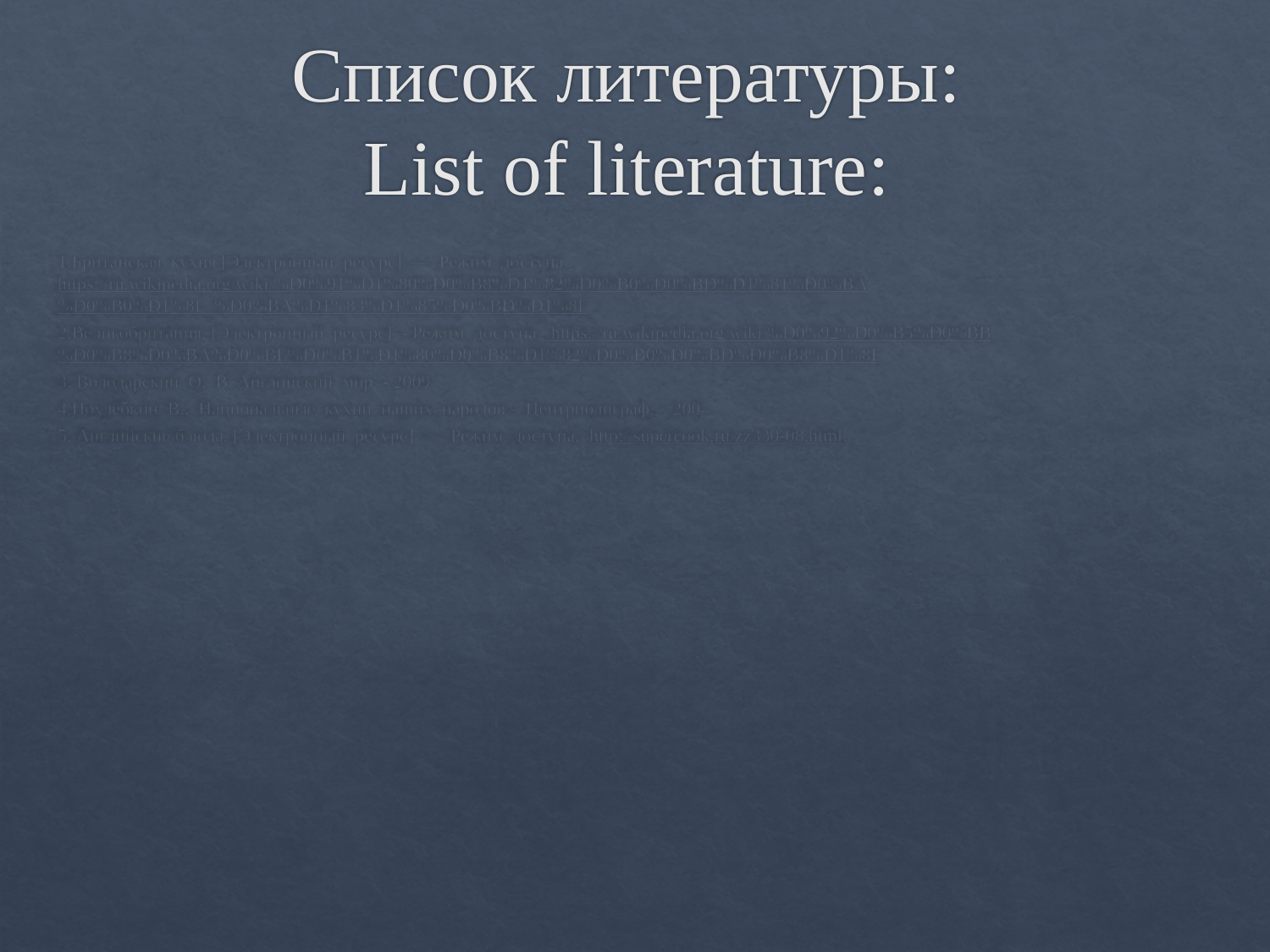

# Список литературы: List of literature:

1.Британская  кухня [Электронный  ресурс]  —  Режим  доступа.  https://ru.wikipedia.org/wiki/%D0%91%D1%80%D0%B8%D1%82%D0%B0%D0%BD%D1%81%D0%BA%D0%B0%D1%8F_%D0%BA%D1%83%D1%85%D0%BD%D1%8F
2.Великобритания. [Электронный  ресурс]  - Режим  доступа.  https://ru.wikipedia.org/wiki/%D0%92%D0%B5%D0%BB%D0%B8%D0%BA%D0%BE%D0%B1%D1%80%D0%B8%D1%82%D0%B0%D0%BD%D0%B8%D1%8F
3. Володарский  О.  В  Английский  мир  - 2009
4.Похлёбкин  В.,  Национальные  кухни  наших  народов -  Центрполиграф,    2004
5. Английские блюда. [Электронный  ресурс]  —  Режим  доступа.  http://supercook.ru/zz330-08.html